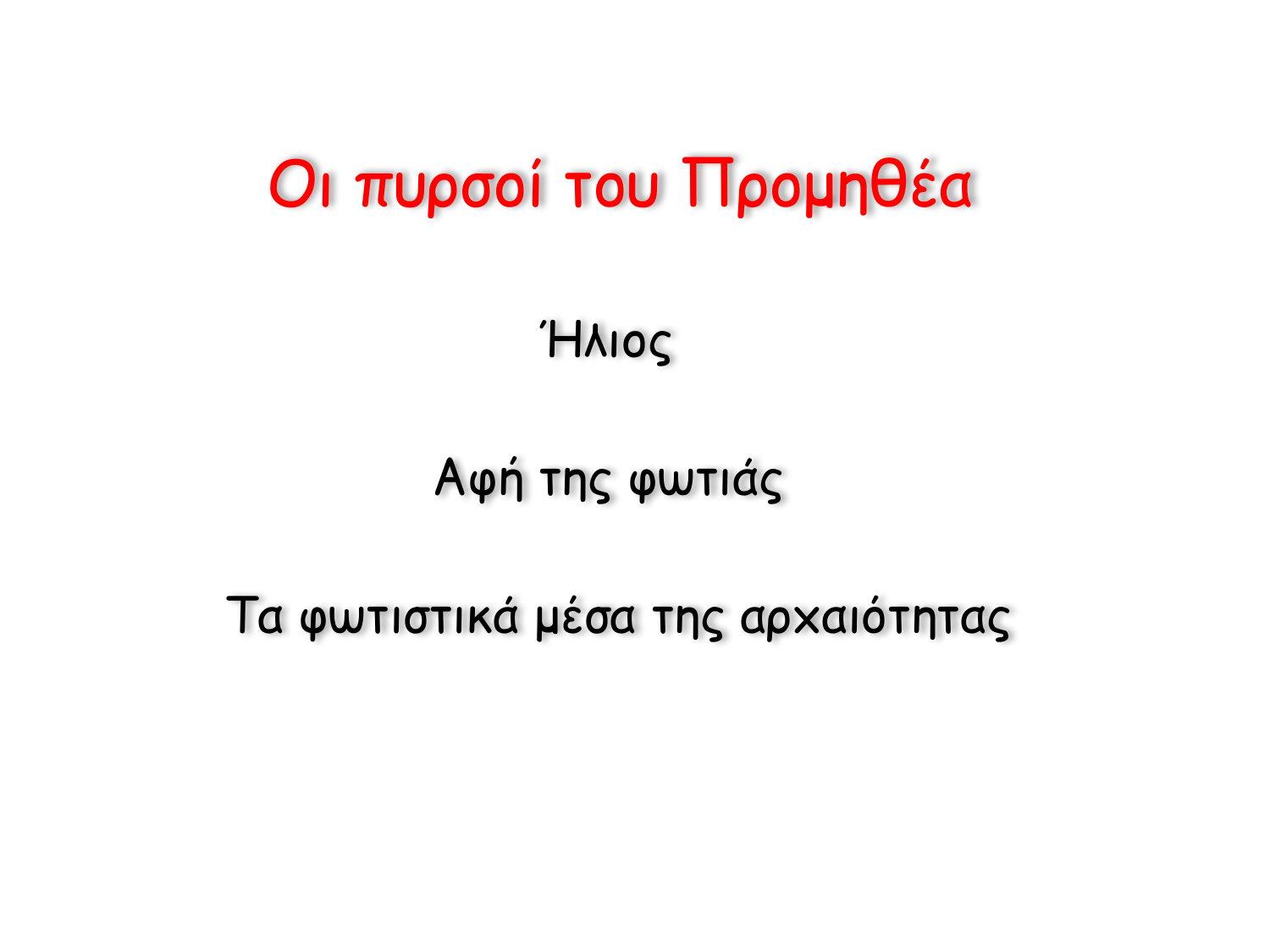

Οι πυρσοί του Προμηθέα

                               Ήλιος

                        Αφή της φωτιάς

          Τα φωτιστικά μέσα της αρχαιότητας